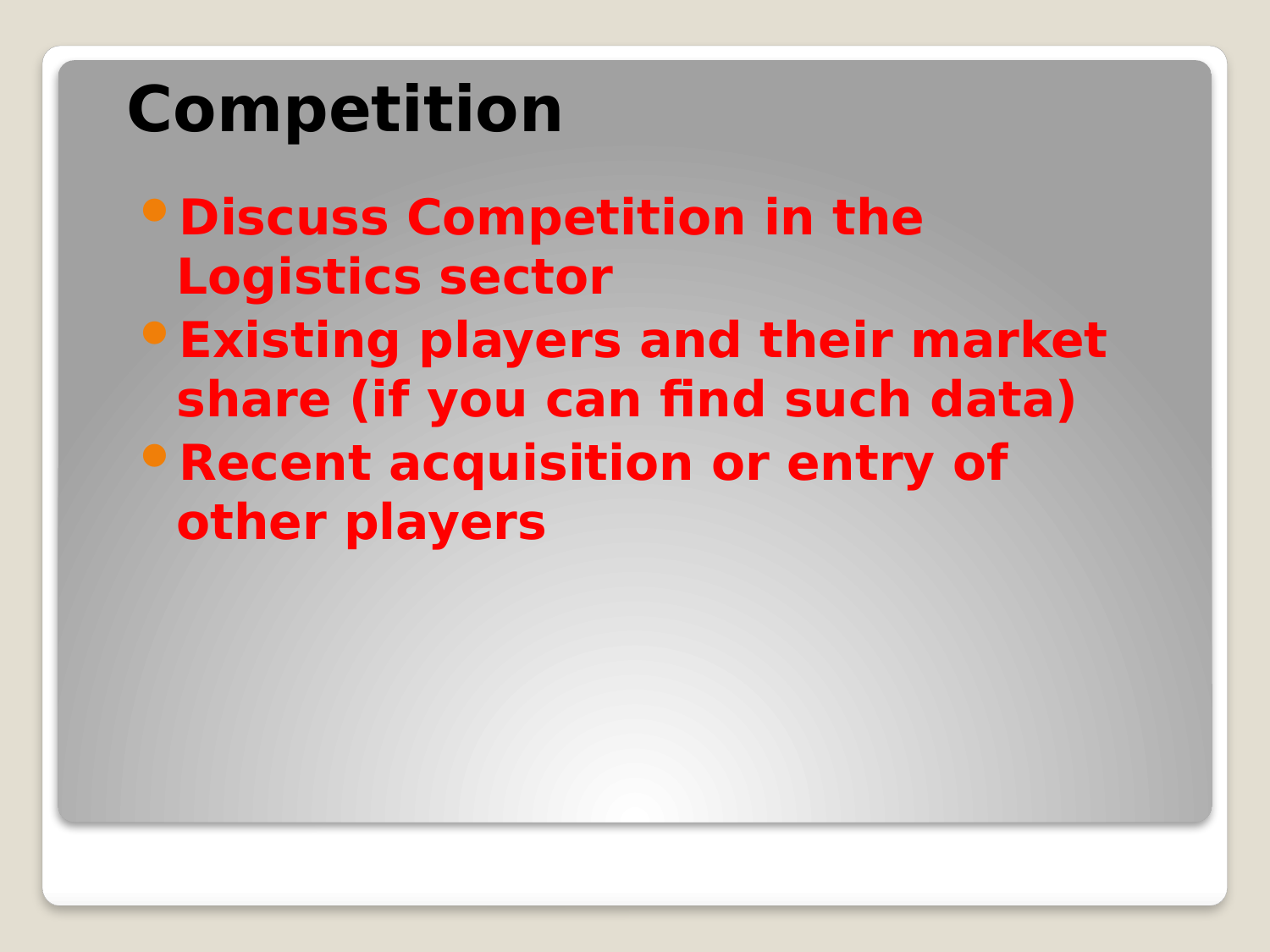

# Competition
Discuss Competition in the Logistics sector
Existing players and their market share (if you can find such data)
Recent acquisition or entry of other players